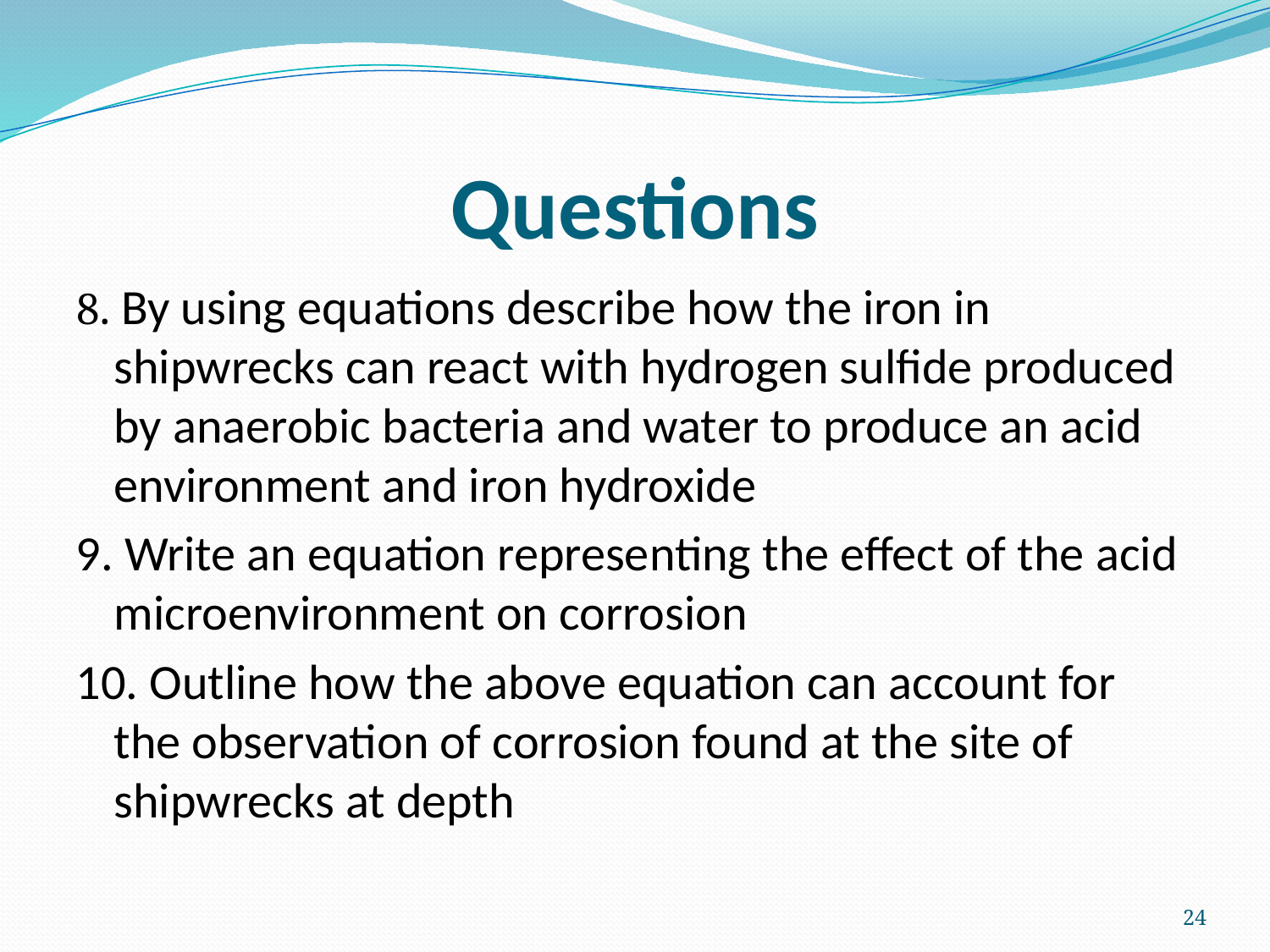

# Questions
8. By using equations describe how the iron in shipwrecks can react with hydrogen sulfide produced by anaerobic bacteria and water to produce an acid environment and iron hydroxide
9. Write an equation representing the effect of the acid microenvironment on corrosion
10. Outline how the above equation can account for the observation of corrosion found at the site of shipwrecks at depth
24